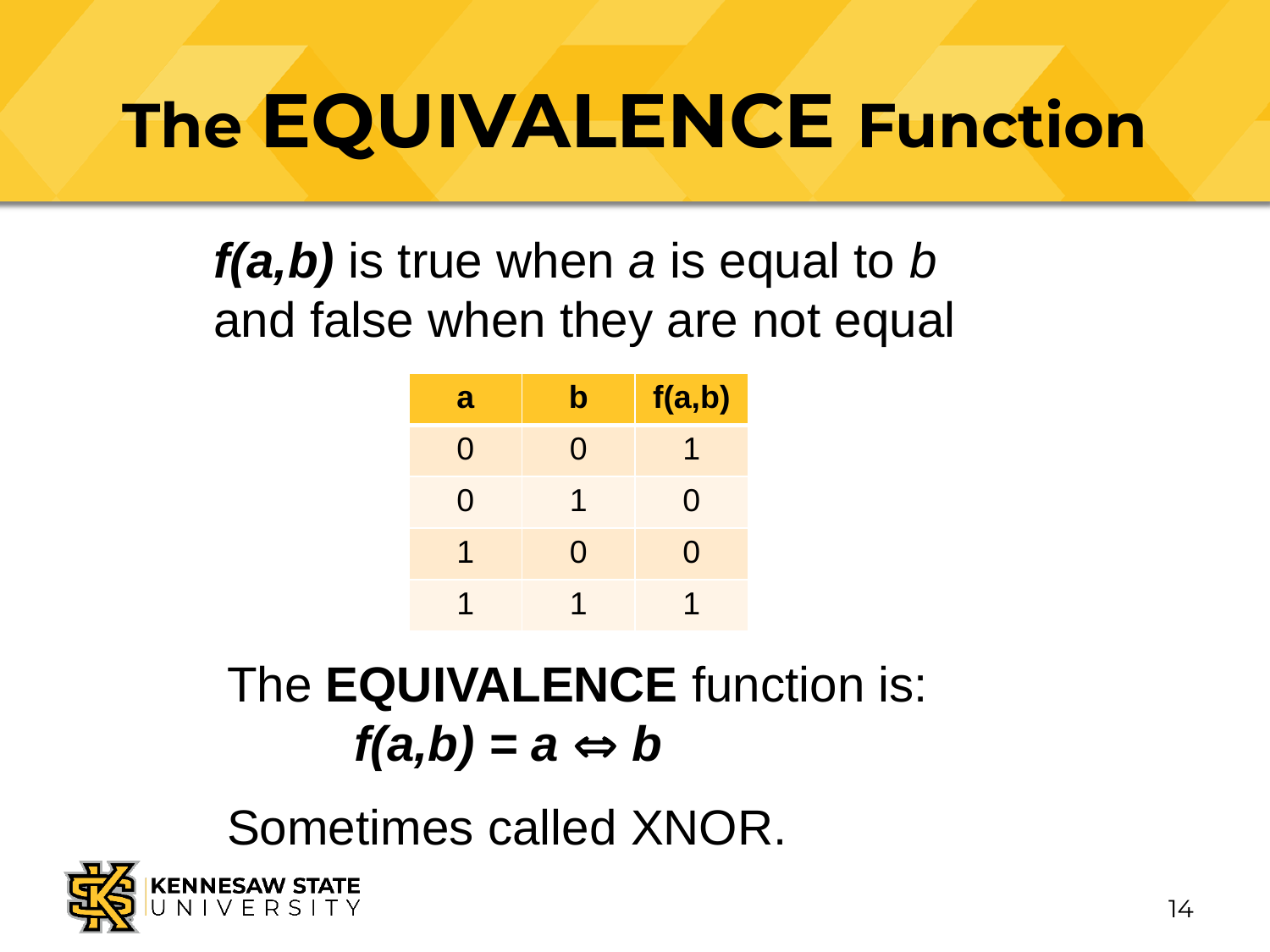

# The equivalence Function
f(a,b) is true when a is equal to b
and false when they are not equal
| a | b | f(a,b) |
| --- | --- | --- |
| 0 | 0 | 1 |
| 0 | 1 | 0 |
| 1 | 0 | 0 |
| 1 | 1 | 1 |
The equivalence function is:
	f(a,b) = a ⇔ b
Sometimes called xnor.
14